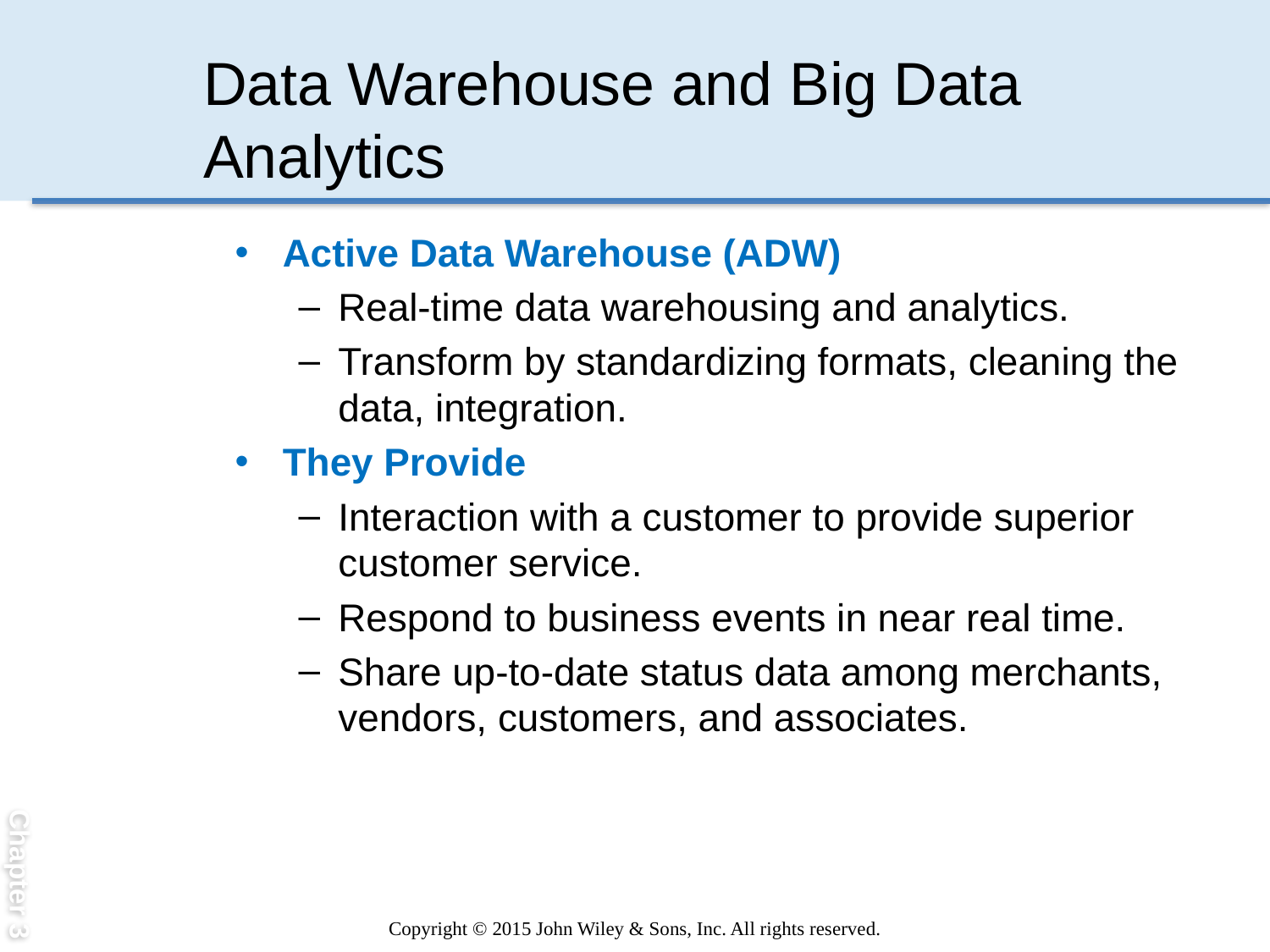

Chapter 3
# Data Warehouse and Big Data Analytics
Active Data Warehouse (ADW)
Real-time data warehousing and analytics.
Transform by standardizing formats, cleaning the data, integration.
They Provide
Interaction with a customer to provide superior customer service.
Respond to business events in near real time.
Share up-to-date status data among merchants, vendors, customers, and associates.